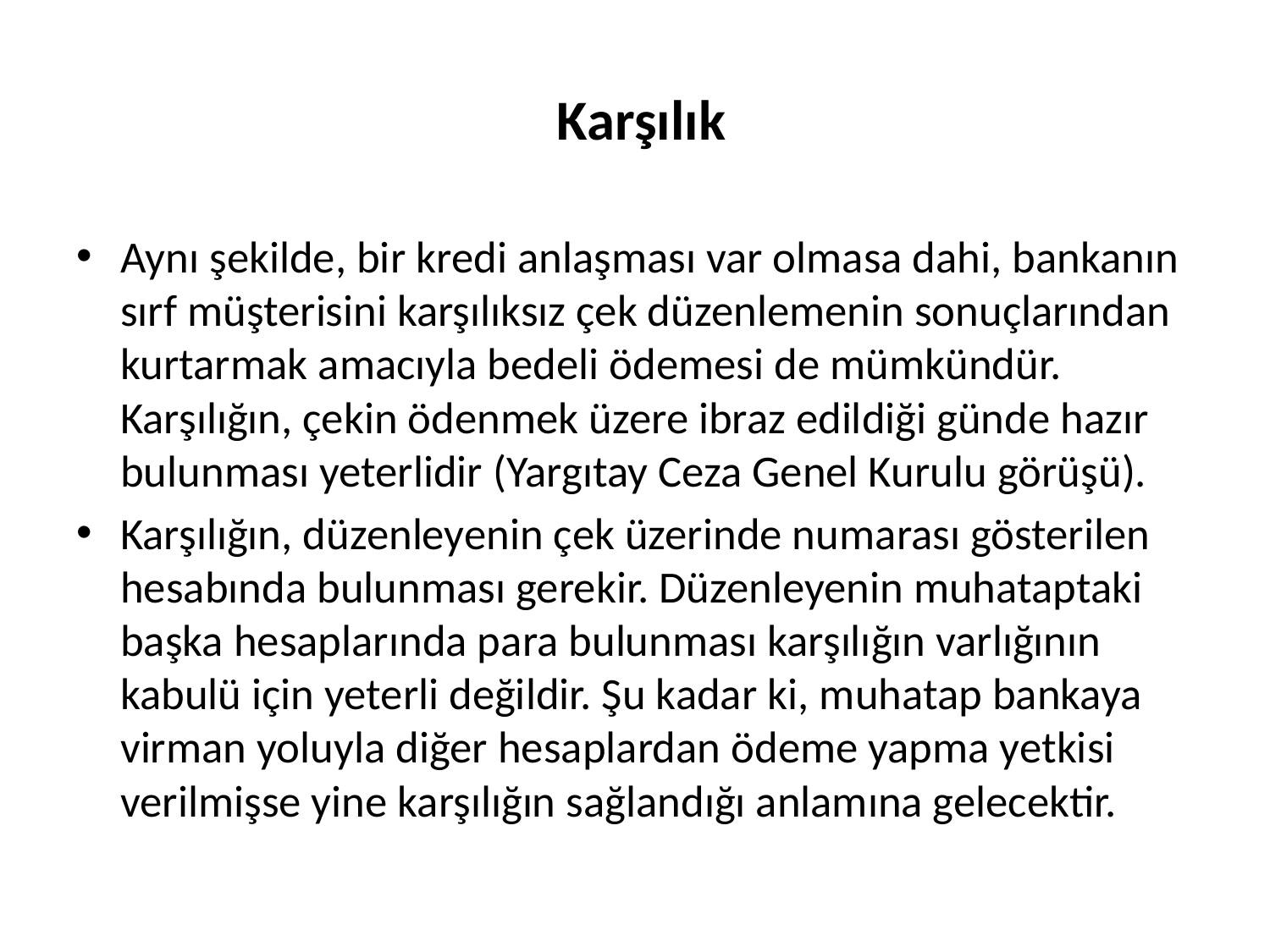

# Karşılık
Aynı şekilde, bir kredi anlaşması var olmasa dahi, bankanın sırf müşterisini karşılıksız çek düzenlemenin sonuçlarından kurtarmak amacıyla bedeli ödemesi de mümkündür. Karşılığın, çekin ödenmek üzere ibraz edildiği günde hazır bulunması yeterlidir (Yargıtay Ceza Genel Kurulu görüşü).
Karşılığın, düzenleyenin çek üzerinde numarası gösterilen hesabında bulunması gerekir. Düzenleyenin muhataptaki başka hesaplarında para bulunması karşılığın varlığının kabulü için yeterli değildir. Şu kadar ki, muhatap bankaya virman yoluyla diğer hesaplardan ödeme yapma yetkisi verilmişse yine karşılığın sağlandığı anlamına gelecektir.